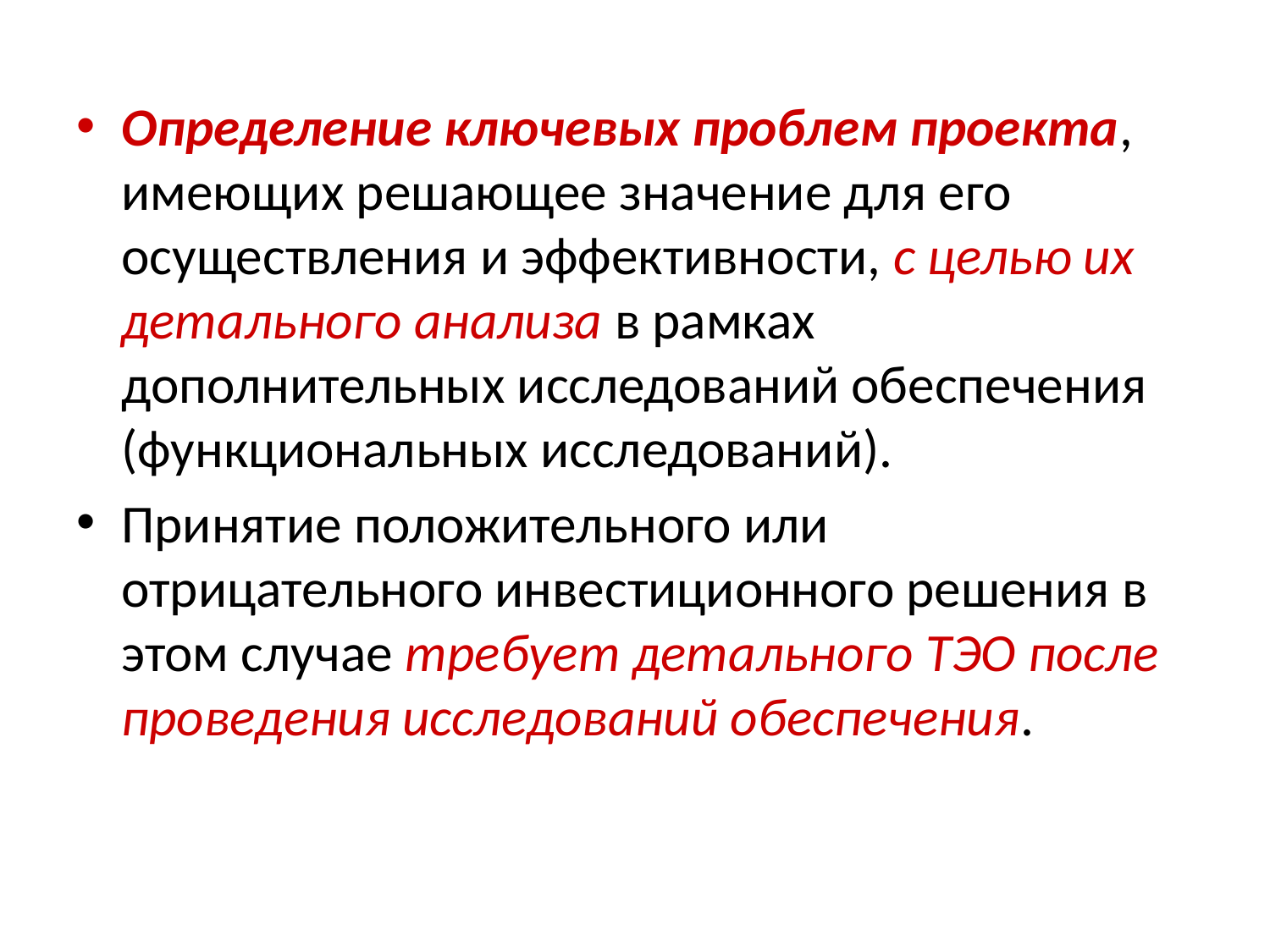

Определение ключевых проблем проекта, имеющих решающее значение для его осуществления и эффективности, с целью их детального анализа в рамках дополнительных исследований обеспечения (функциональных исследований).
Принятие положительного или отрицательного инвестиционного решения в этом случае требует детального ТЭО после проведения исследований обеспечения.